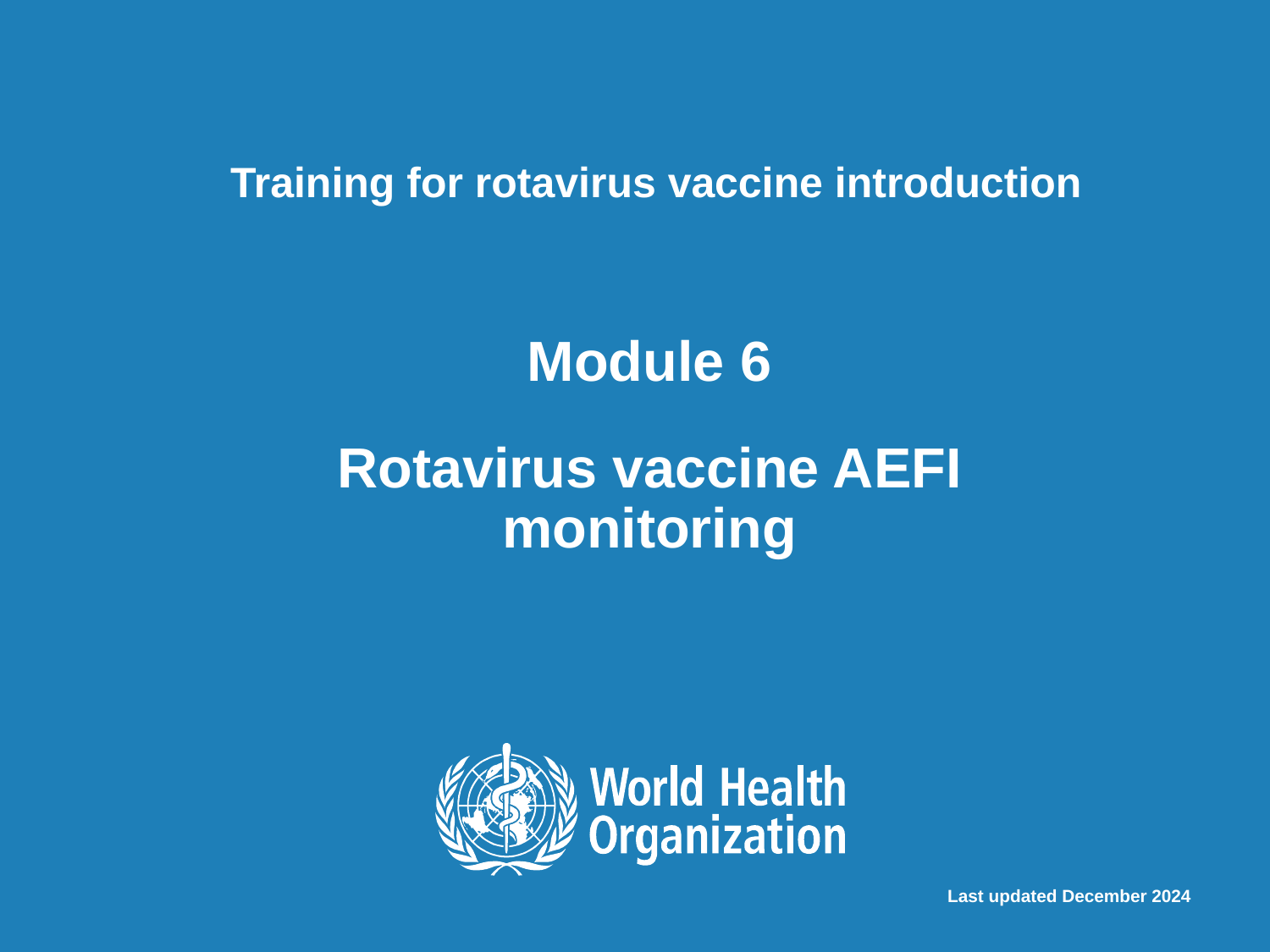

Training for rotavirus vaccine introduction
Module 6
Rotavirus vaccine AEFI monitoring
Last updated December 2024